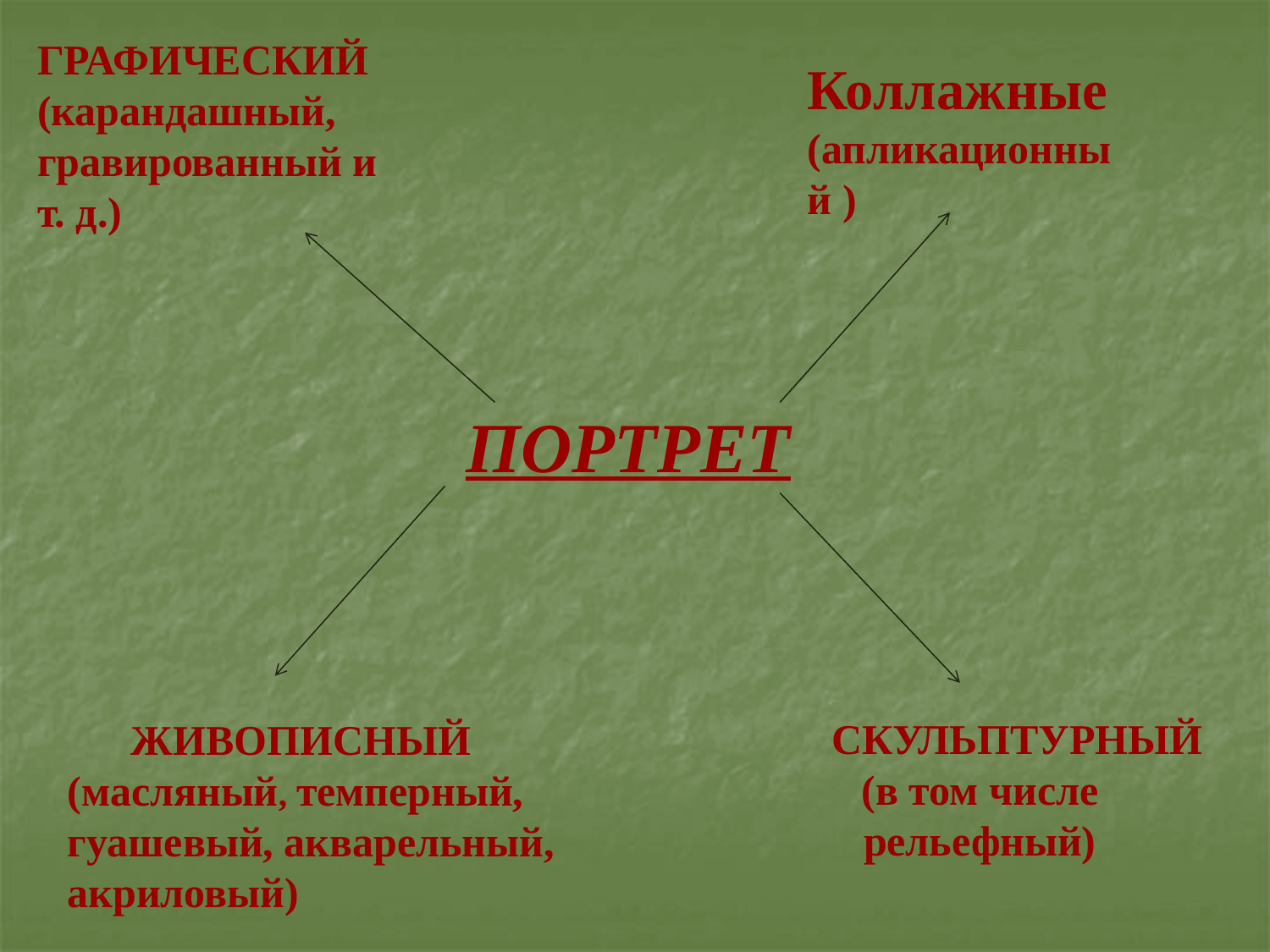

ГРАФИЧЕСКИЙ
(карандашный, гравированный и т. д.)
Коллажные (апликационный )

  ПОРТРЕТ

      ЖИВОПИСНЫЙ
(масляный, темперный, гуашевый, акварельный, акриловый)
        СКУЛЬПТУРНЫЙ
(в том числе рельефный)